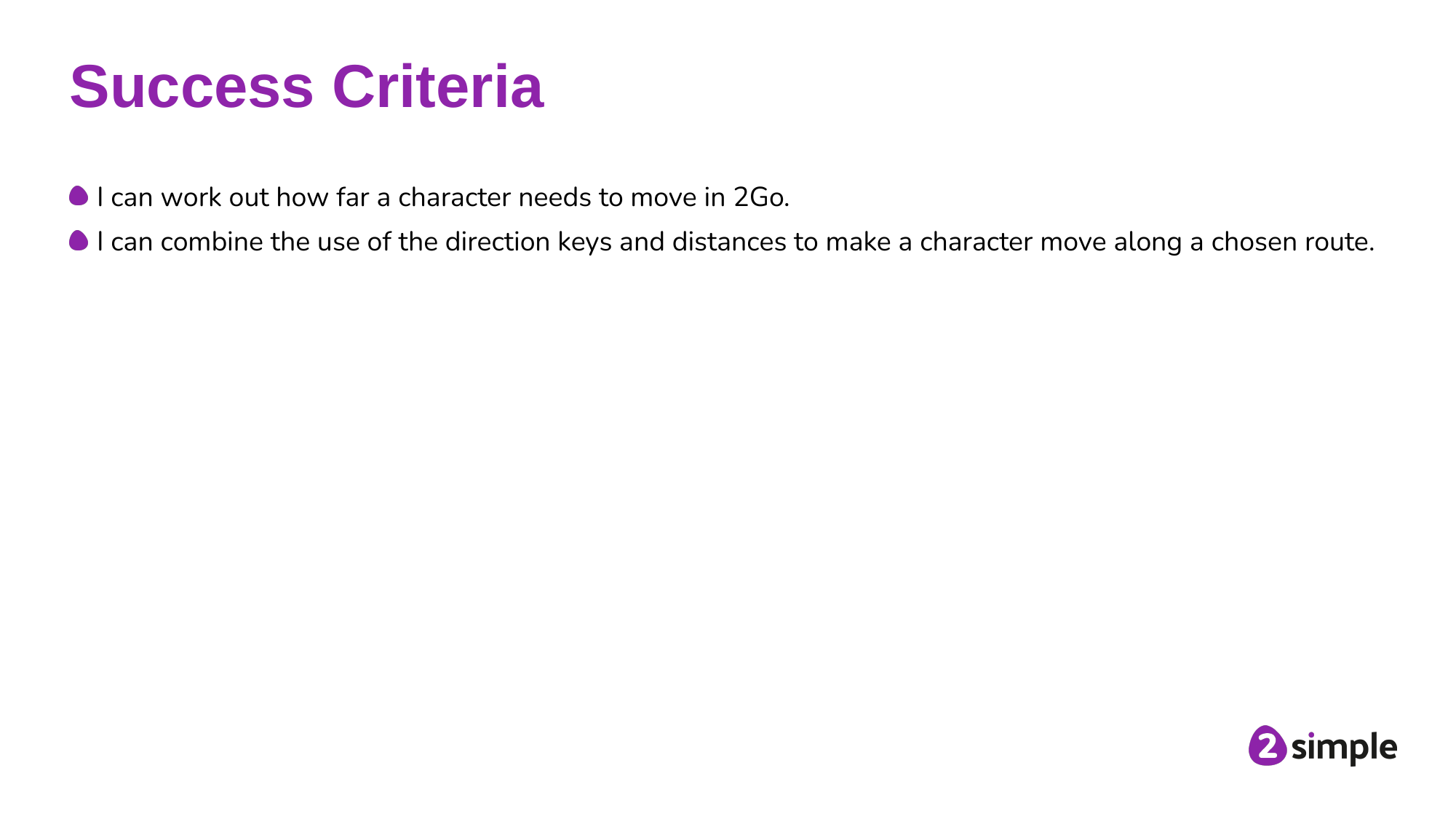

# Success Criteria
I can work out how far a character needs to move in 2Go.
I can combine the use of the direction keys and distances to make a character move along a chosen route.